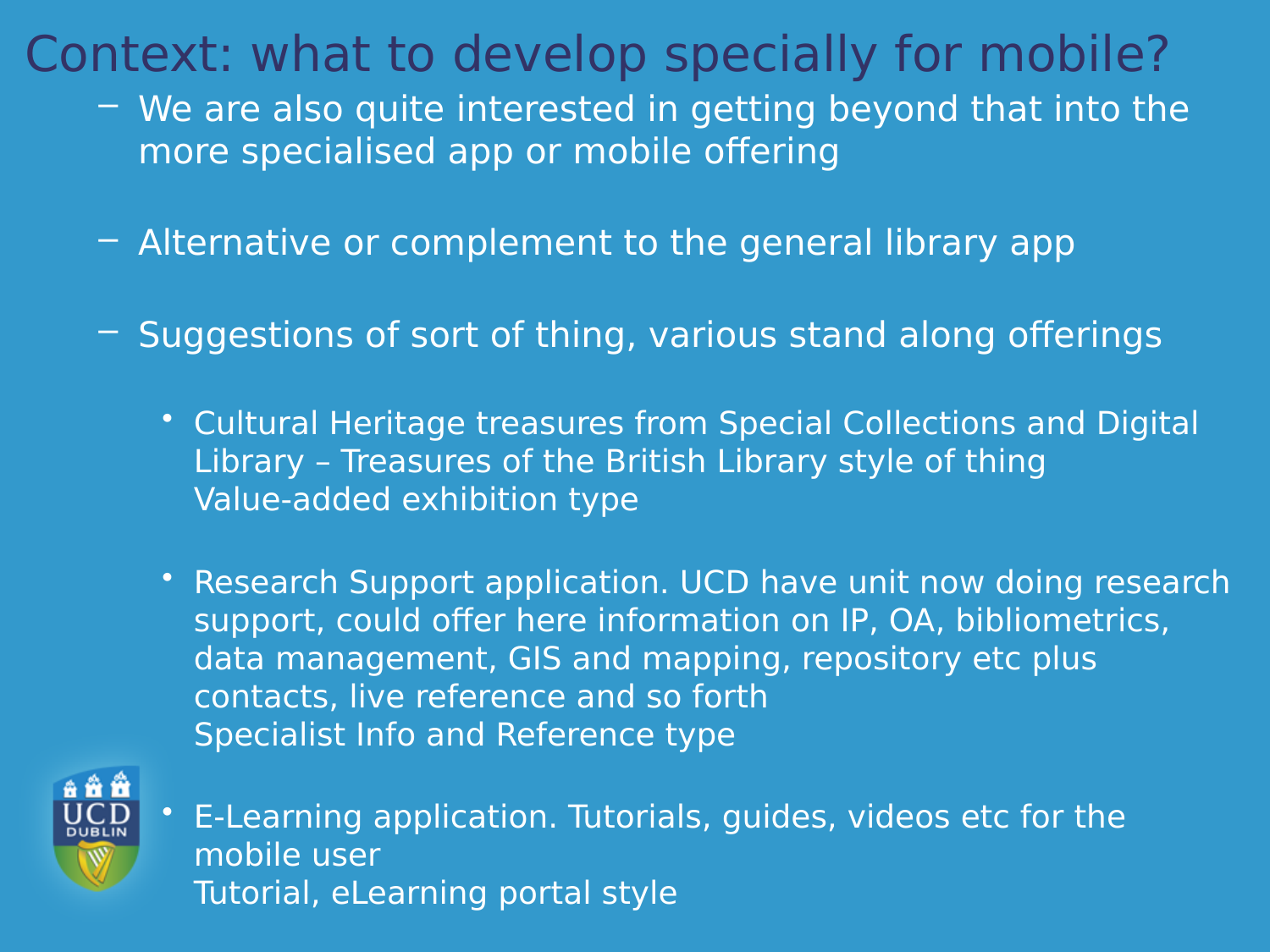

# Context: what to develop specially for mobile?
We are also quite interested in getting beyond that into the more specialised app or mobile offering
Alternative or complement to the general library app
Suggestions of sort of thing, various stand along offerings
Cultural Heritage treasures from Special Collections and Digital Library – Treasures of the British Library style of thing
Value-added exhibition type
Research Support application. UCD have unit now doing research support, could offer here information on IP, OA, bibliometrics, data management, GIS and mapping, repository etc plus contacts, live reference and so forth
Specialist Info and Reference type
E-Learning application. Tutorials, guides, videos etc for the mobile user
Tutorial, eLearning portal style